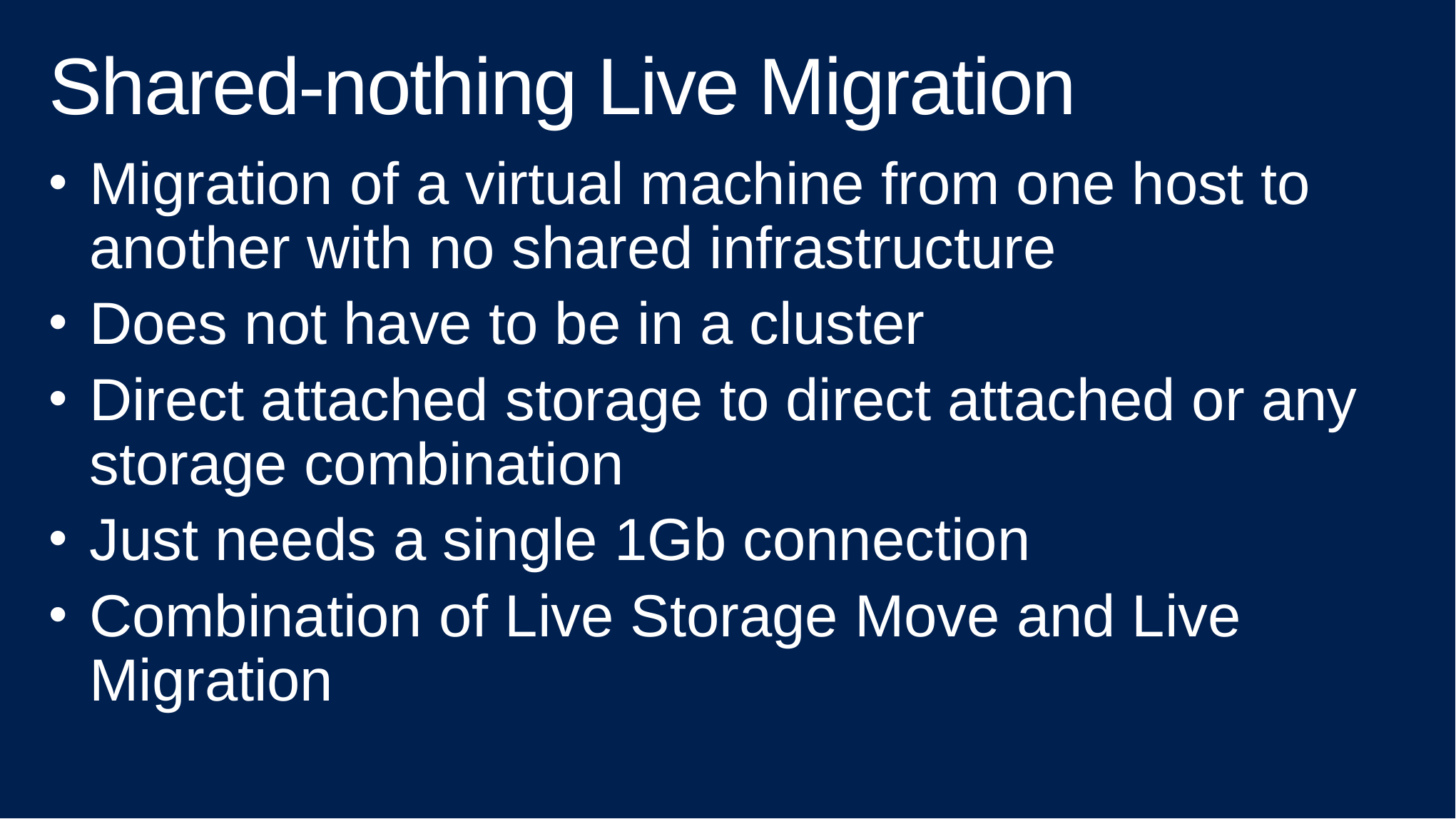

# Shared-nothing Live Migration
Migration of a virtual machine from one host to another with no shared infrastructure
Does not have to be in a cluster
Direct attached storage to direct attached or any storage combination
Just needs a single 1Gb connection
Combination of Live Storage Move and Live Migration